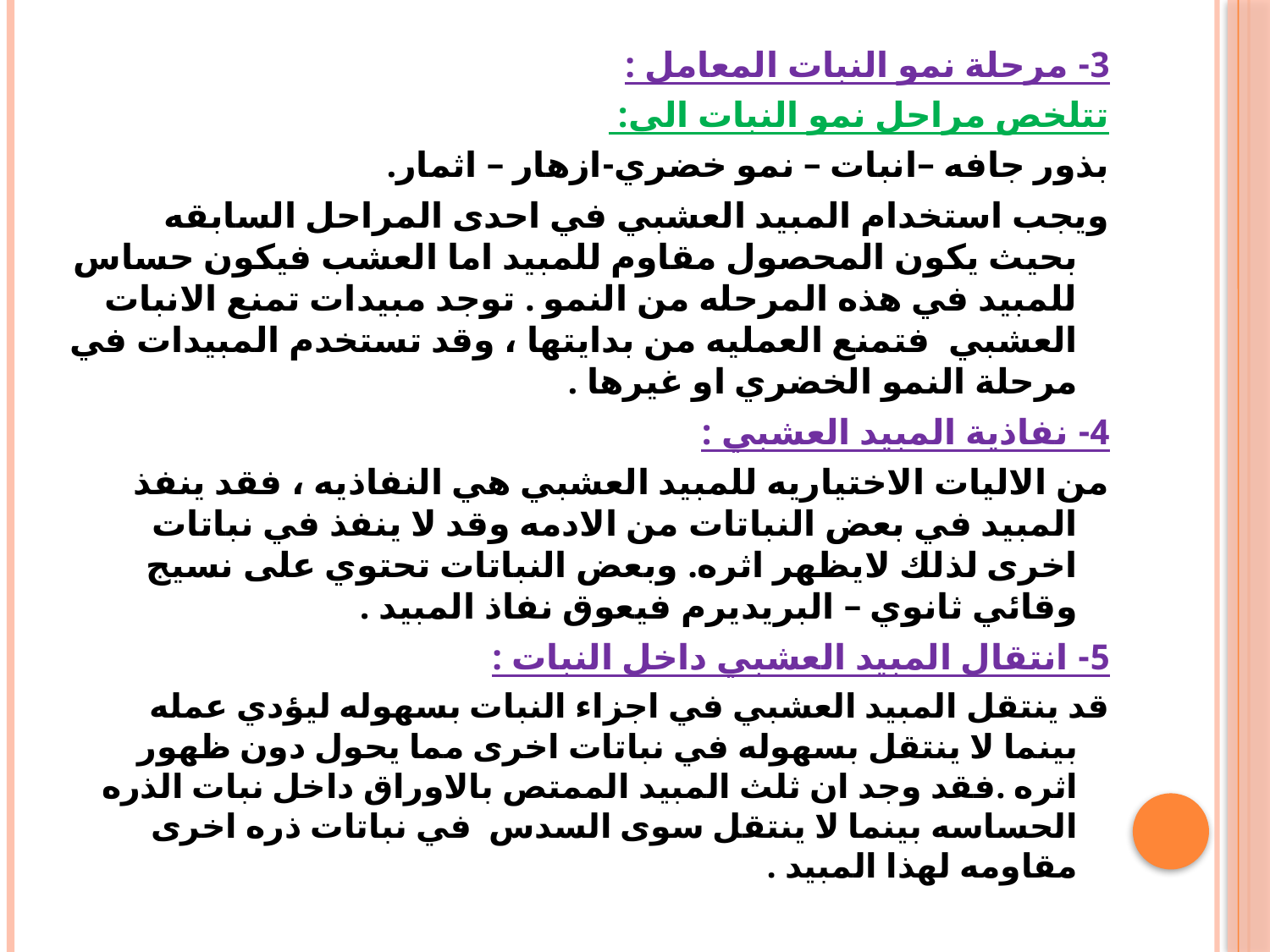

3- مرحلة نمو النبات المعامل :
تتلخص مراحل نمو النبات الى:
بذور جافه –انبات – نمو خضري-ازهار – اثمار.
ويجب استخدام المبيد العشبي في احدى المراحل السابقه بحيث يكون المحصول مقاوم للمبيد اما العشب فيكون حساس للمبيد في هذه المرحله من النمو . توجد مبيدات تمنع الانبات العشبي  فتمنع العمليه من بدايتها ، وقد تستخدم المبيدات في مرحلة النمو الخضري او غيرها .
4- نفاذية المبيد العشبي :
من الاليات الاختياريه للمبيد العشبي هي النفاذيه ، فقد ينفذ المبيد في بعض النباتات من الادمه وقد لا ينفذ في نباتات اخرى لذلك لايظهر اثره. وبعض النباتات تحتوي على نسيج وقائي ثانوي – البريديرم فيعوق نفاذ المبيد .
5- انتقال المبيد العشبي داخل النبات :
قد ينتقل المبيد العشبي في اجزاء النبات بسهوله ليؤدي عمله  بينما لا ينتقل بسهوله في نباتات اخرى مما يحول دون ظهور اثره .فقد وجد ان ثلث المبيد الممتص بالاوراق داخل نبات الذره الحساسه بينما لا ينتقل سوى السدس  في نباتات ذره اخرى مقاومه لهذا المبيد .